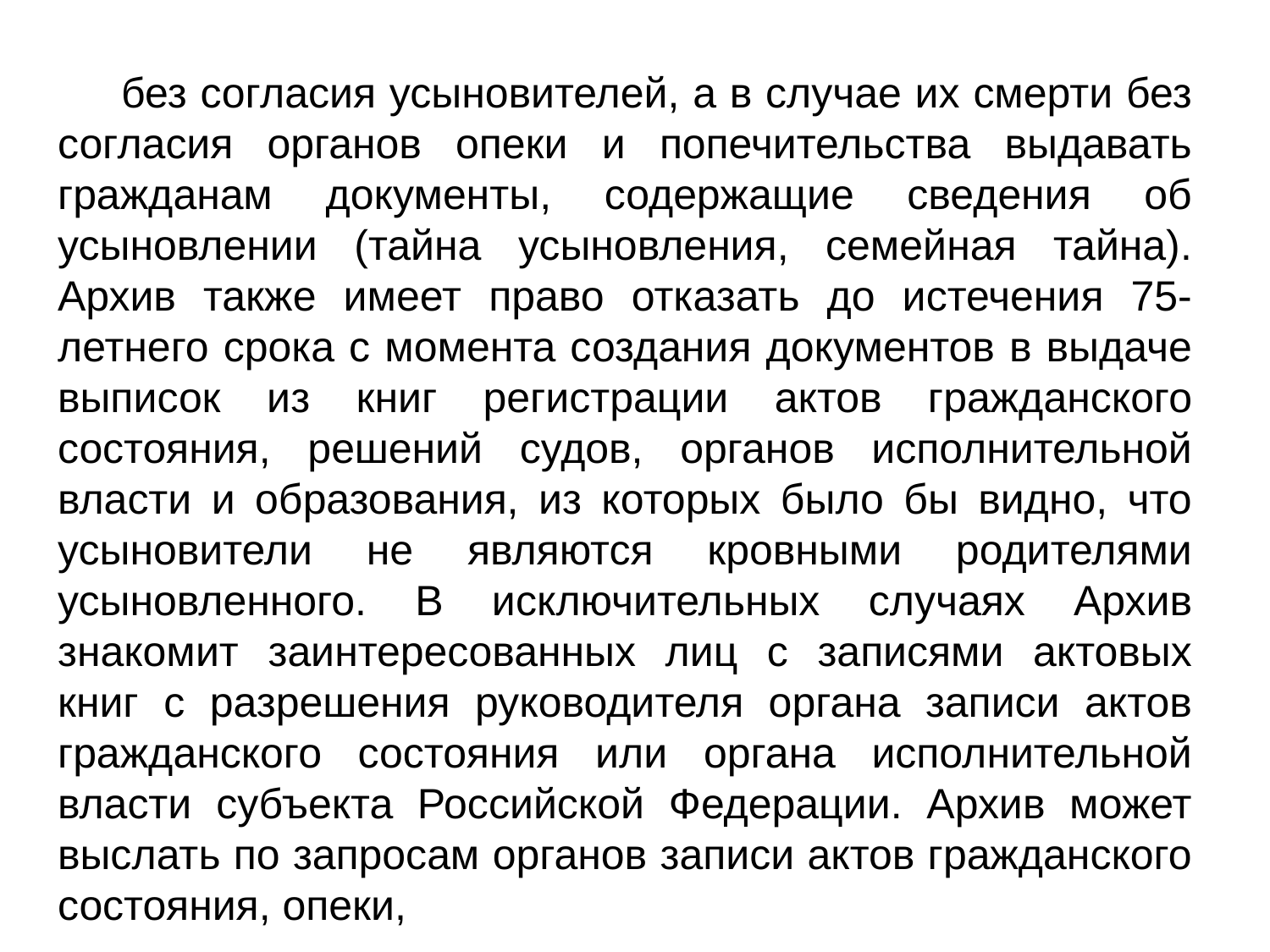

без согласия усыновителей, а в случае их смерти без согласия органов опеки и попечительства выдавать гражданам документы, содержащие сведения об усыновлении (тайна усыновления, семейная тайна). Архив также имеет право отказать до истечения 75-летнего срока с момента создания документов в выдаче выписок из книг регистрации актов гражданского состояния, решений судов, органов исполнительной власти и образования, из которых было бы видно, что усыновители не являются кровными родителями усыновленного. В исключительных случаях Архив знакомит заинтересованных лиц с записями актовых книг с разрешения руководителя органа записи актов гражданского состояния или органа исполнительной власти субъекта Российской Федерации. Архив может выслать по запросам органов записи актов гражданского состояния, опеки,